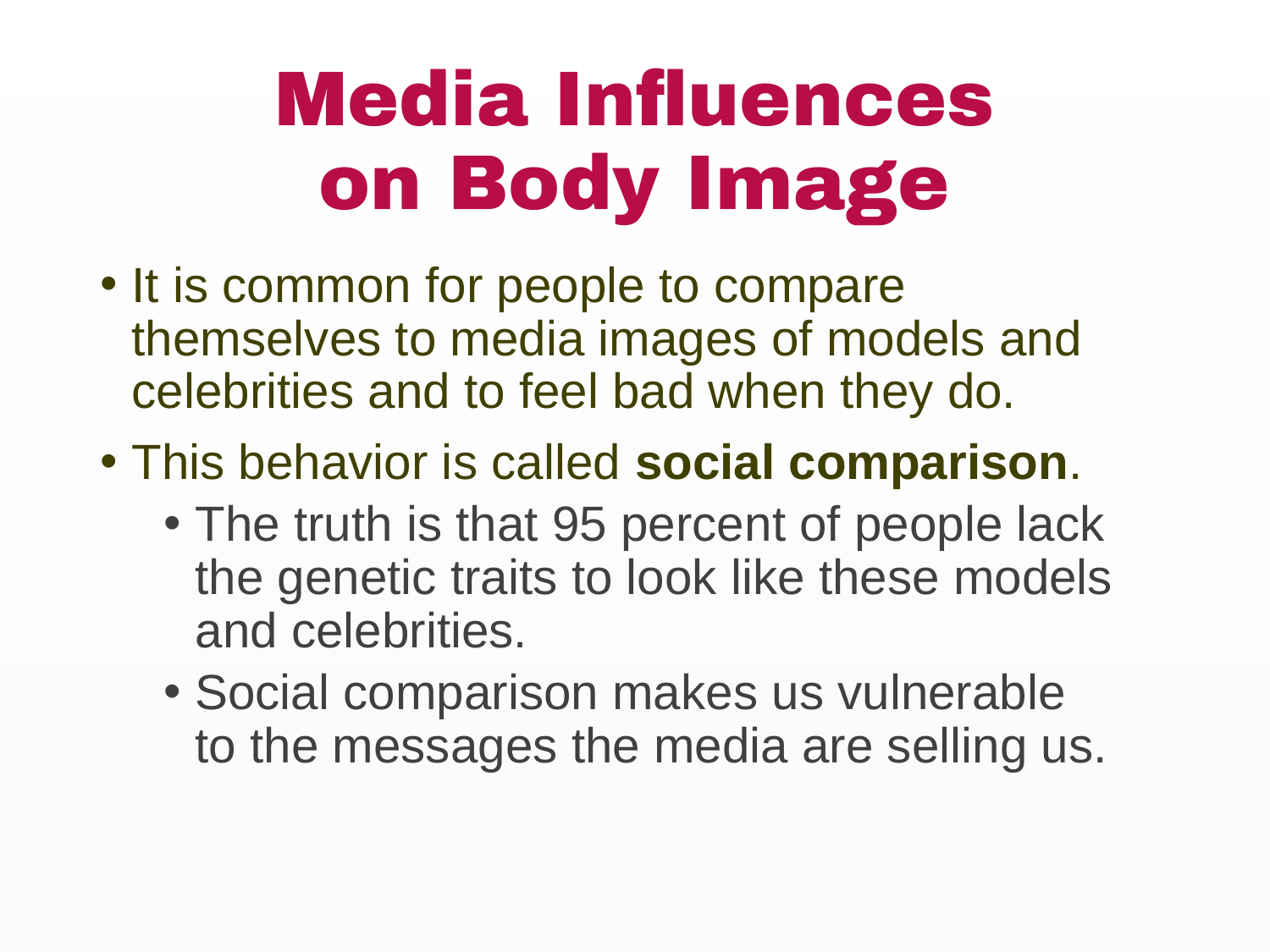

# Media Influences on Body Image
It is common for people to compare themselves to media images of models and celebrities and to feel bad when they do.
This behavior is called social comparison.
The truth is that 95 percent of people lack the genetic traits to look like these models and celebrities.
Social comparison makes us vulnerable to the messages the media are selling us.